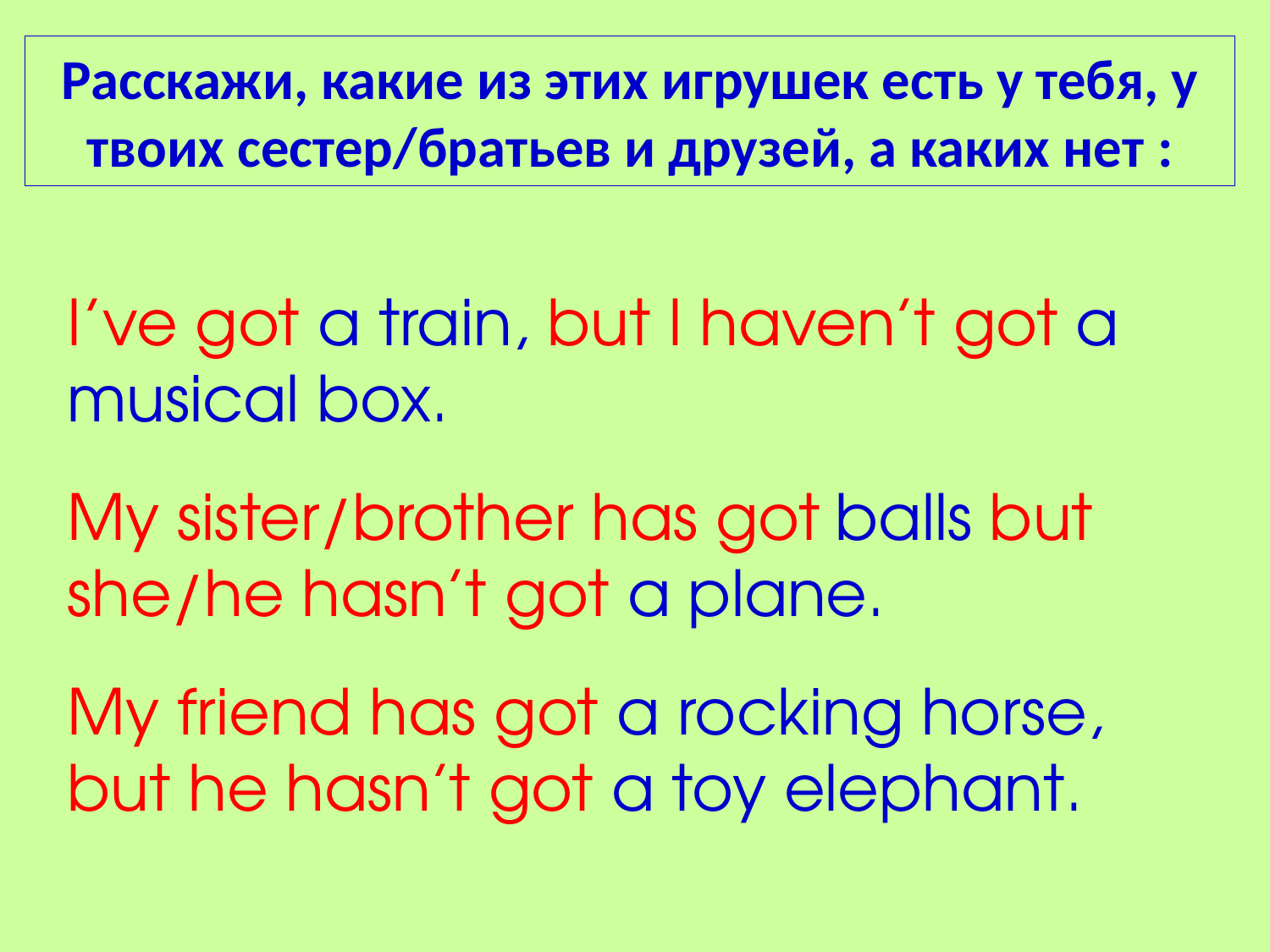

Расскажи, какие из этих игрушек есть у тебя, у твоих сестер/братьев и друзей, а каких нет :

I’ve got a train, but I haven’t got a musical box.

My sister/brother has got balls but she/he hasn’t got a plane.

My friend has got a rocking horse, but he hasn’t got a toy elephant.